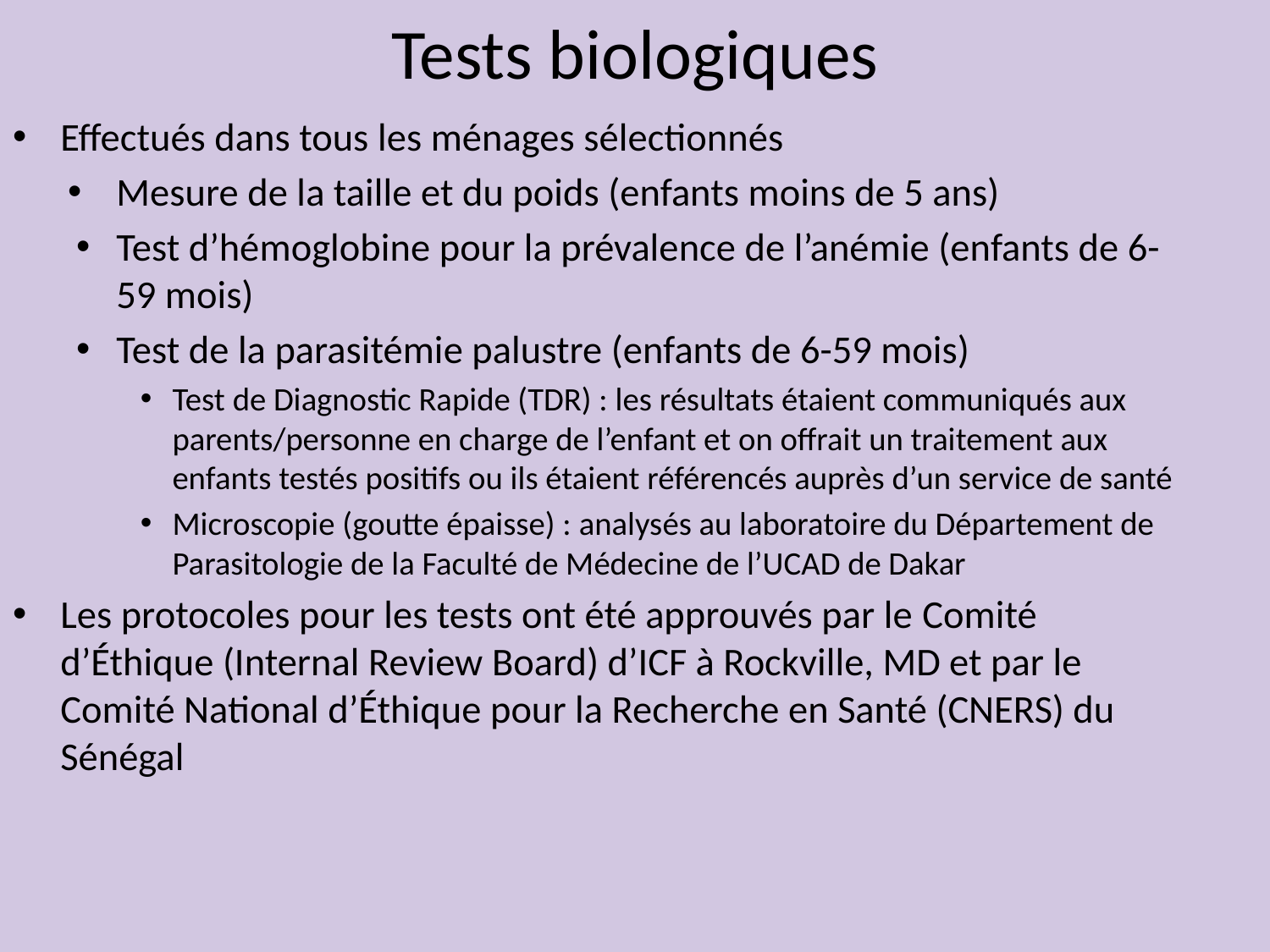

Tests biologiques
Effectués dans tous les ménages sélectionnés
Mesure de la taille et du poids (enfants moins de 5 ans)
Test d’hémoglobine pour la prévalence de l’anémie (enfants de 6-59 mois)
Test de la parasitémie palustre (enfants de 6-59 mois)
Test de Diagnostic Rapide (TDR) : les résultats étaient communiqués aux parents/personne en charge de l’enfant et on offrait un traitement aux enfants testés positifs ou ils étaient référencés auprès d’un service de santé
Microscopie (goutte épaisse) : analysés au laboratoire du Département de Parasitologie de la Faculté de Médecine de l’UCAD de Dakar
Les protocoles pour les tests ont été approuvés par le Comité d’Éthique (Internal Review Board) d’ICF à Rockville, MD et par le Comité National d’Éthique pour la Recherche en Santé (CNERS) du Sénégal